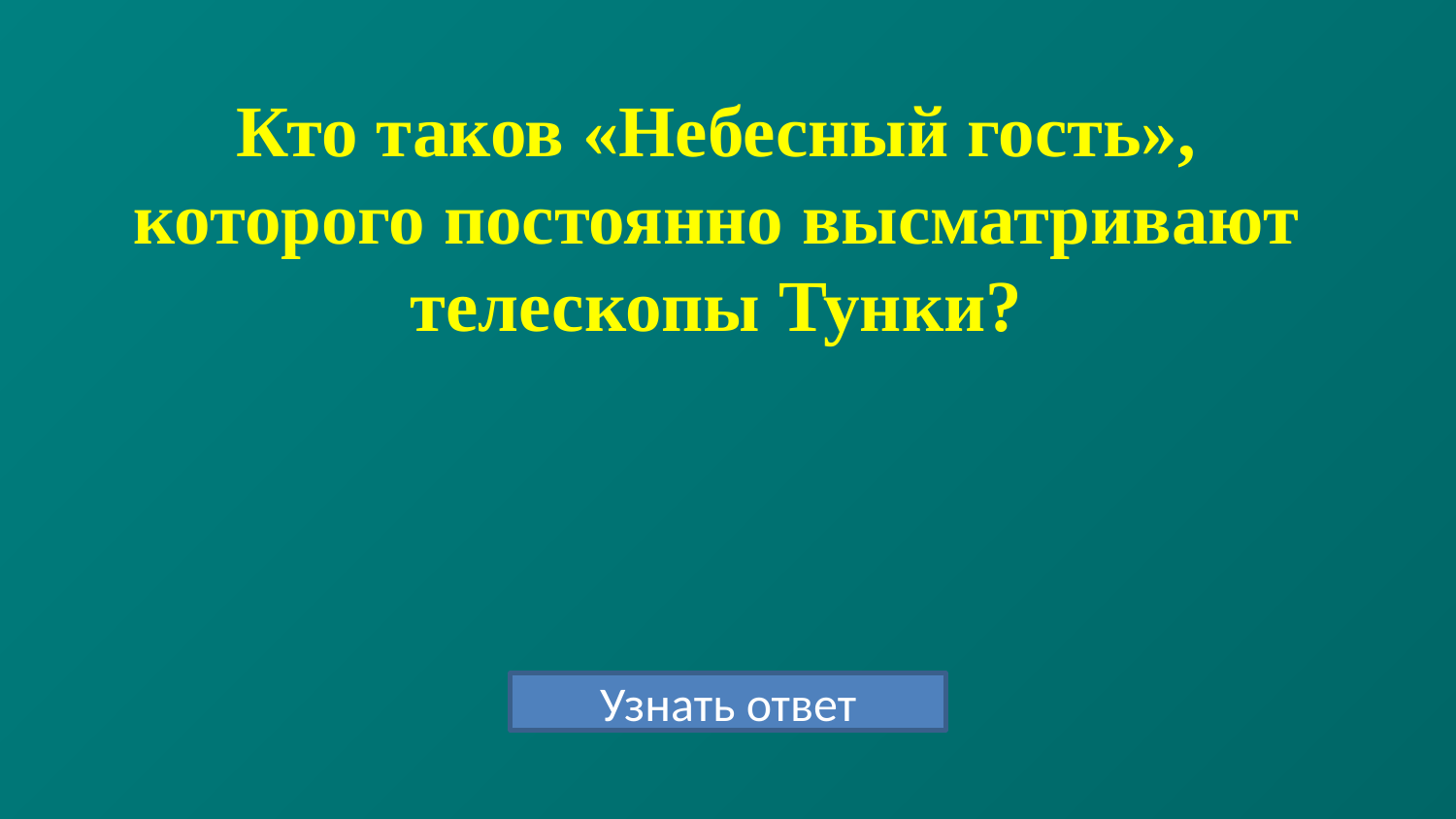

Кто таков «Небесный гость», которого постоянно высматривают телескопы Тунки?